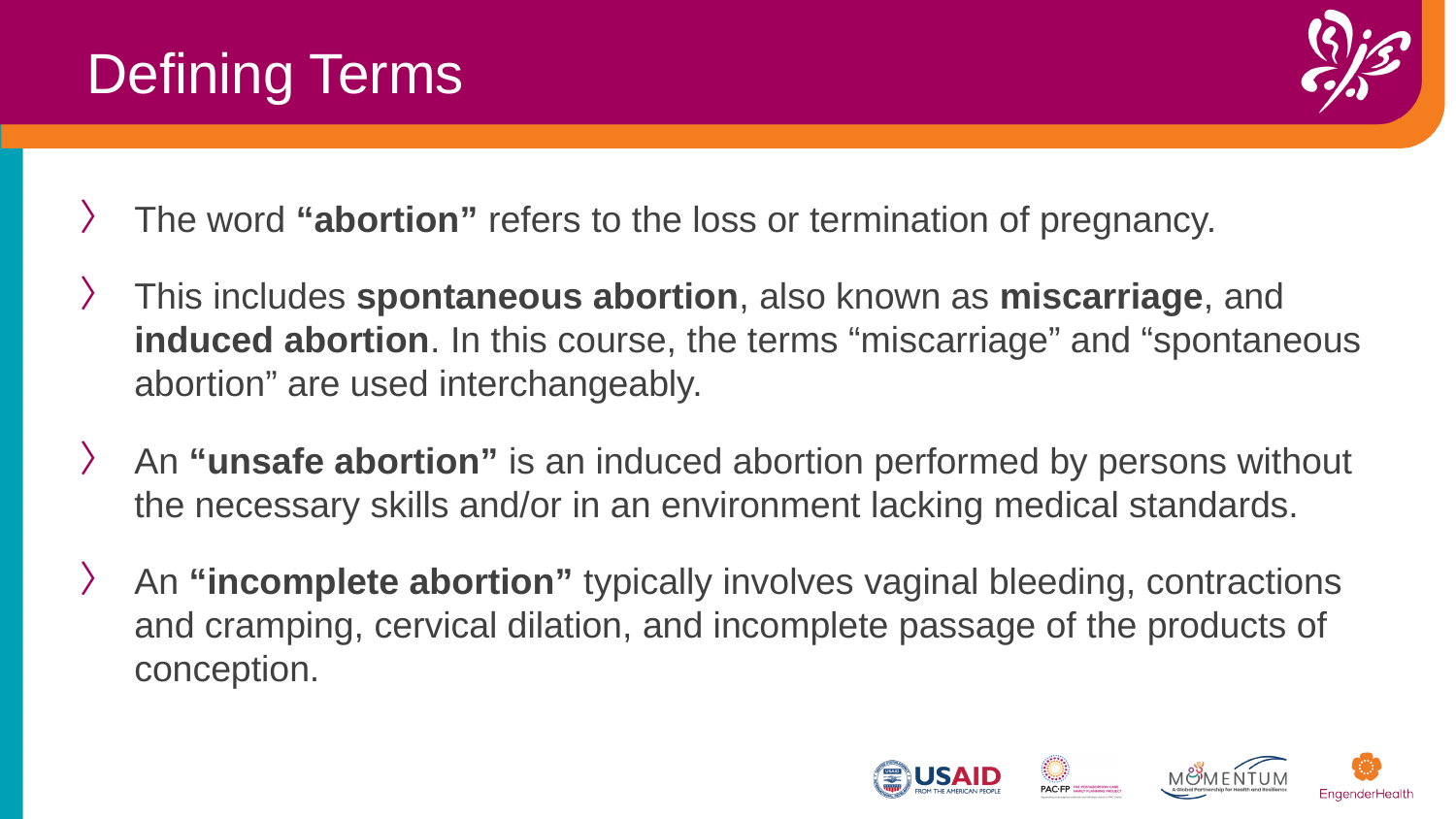

Defining Terms
The word “abortion” refers to the loss or termination of pregnancy.
This includes spontaneous abortion, also known as miscarriage, and induced abortion. In this course, the terms “miscarriage” and “spontaneous abortion” are used interchangeably.
An “unsafe abortion” is an induced abortion performed by persons without the necessary skills and/or in an environment lacking medical standards.
An “incomplete abortion” typically involves vaginal bleeding, contractions and cramping, cervical dilation, and incomplete passage of the products of conception.